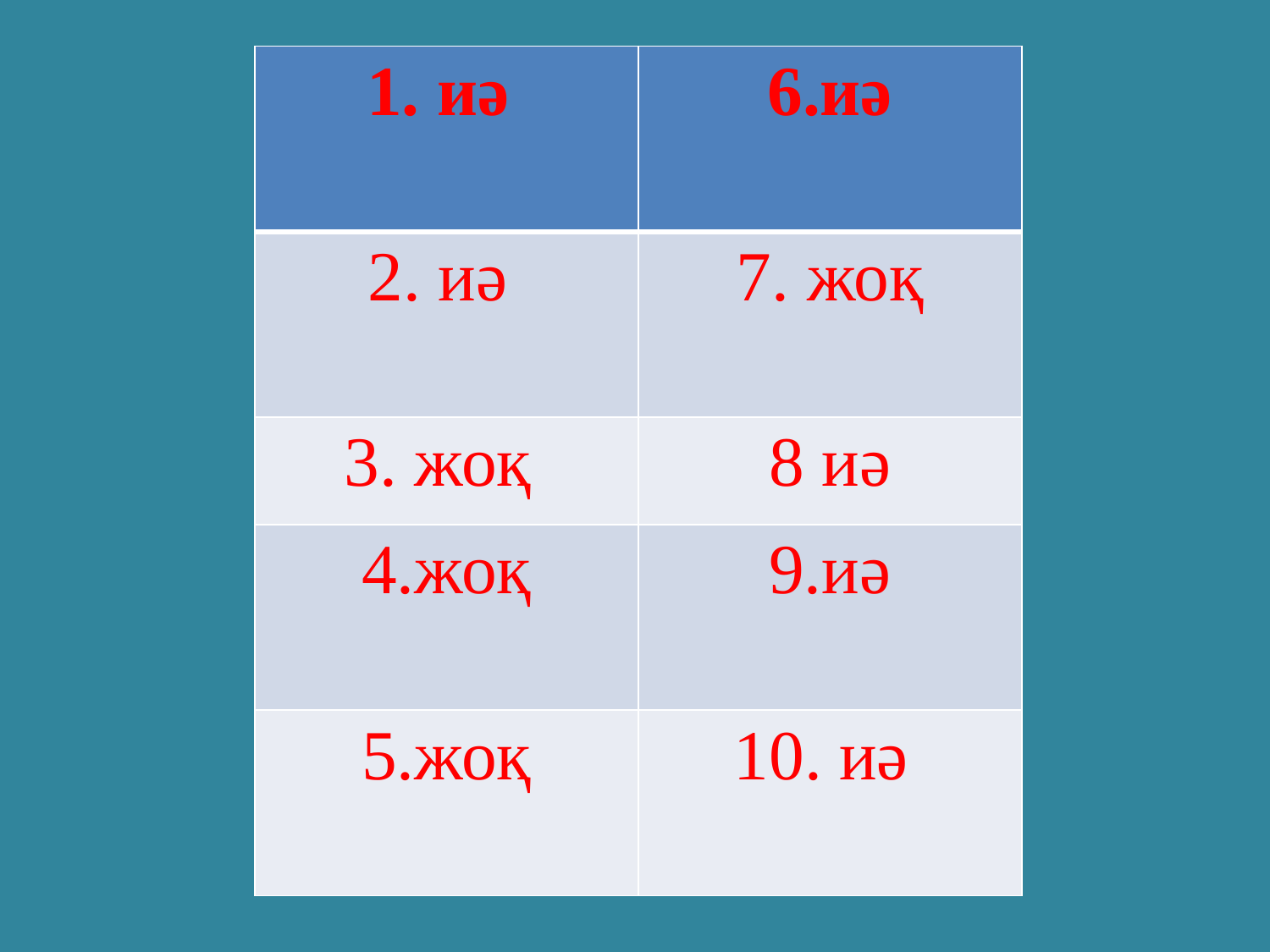

| 1. иә | 6.иә |
| --- | --- |
| 2. иә | 7. жоқ |
| 3. жоқ | 8 иә |
| 4.жоқ | 9.иә |
| 5.жоқ | 10. иә |